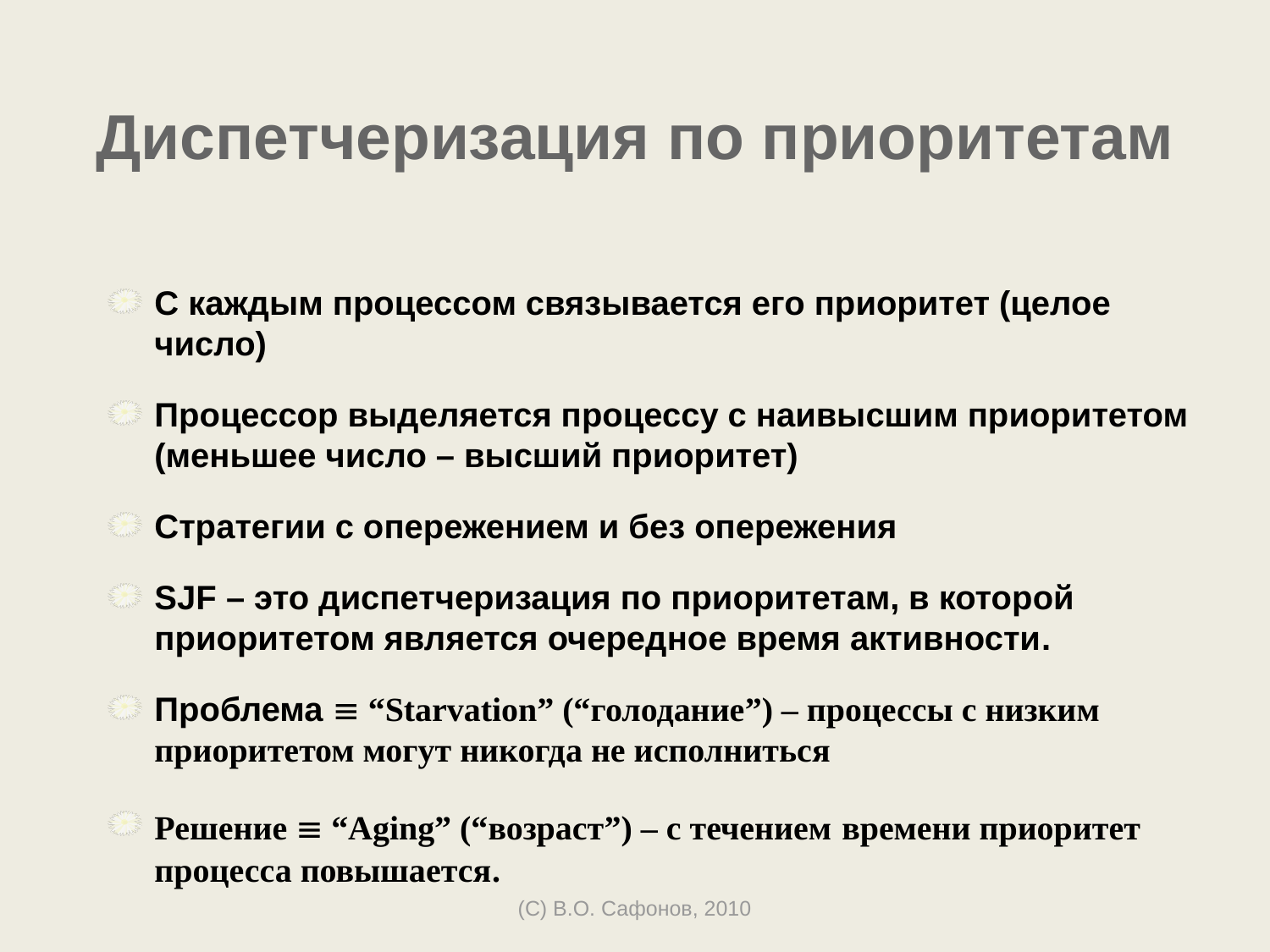

# Диспетчеризация по приоритетам
С каждым процессом связывается его приоритет (целое число)
Процессор выделяется процессу с наивысшим приоритетом (меньшее число – высший приоритет)
Стратегии с опережением и без опережения
SJF – это диспетчеризация по приоритетам, в которой приоритетом является очередное время активности.
Проблема ≡ “Starvation” (“голодание”) – процессы с низким приоритетом могут никогда не исполниться
Решение ≡ “Aging” (“возраст”) – с течением времени приоритет процесса повышается.

(C) В.О. Сафонов, 2010